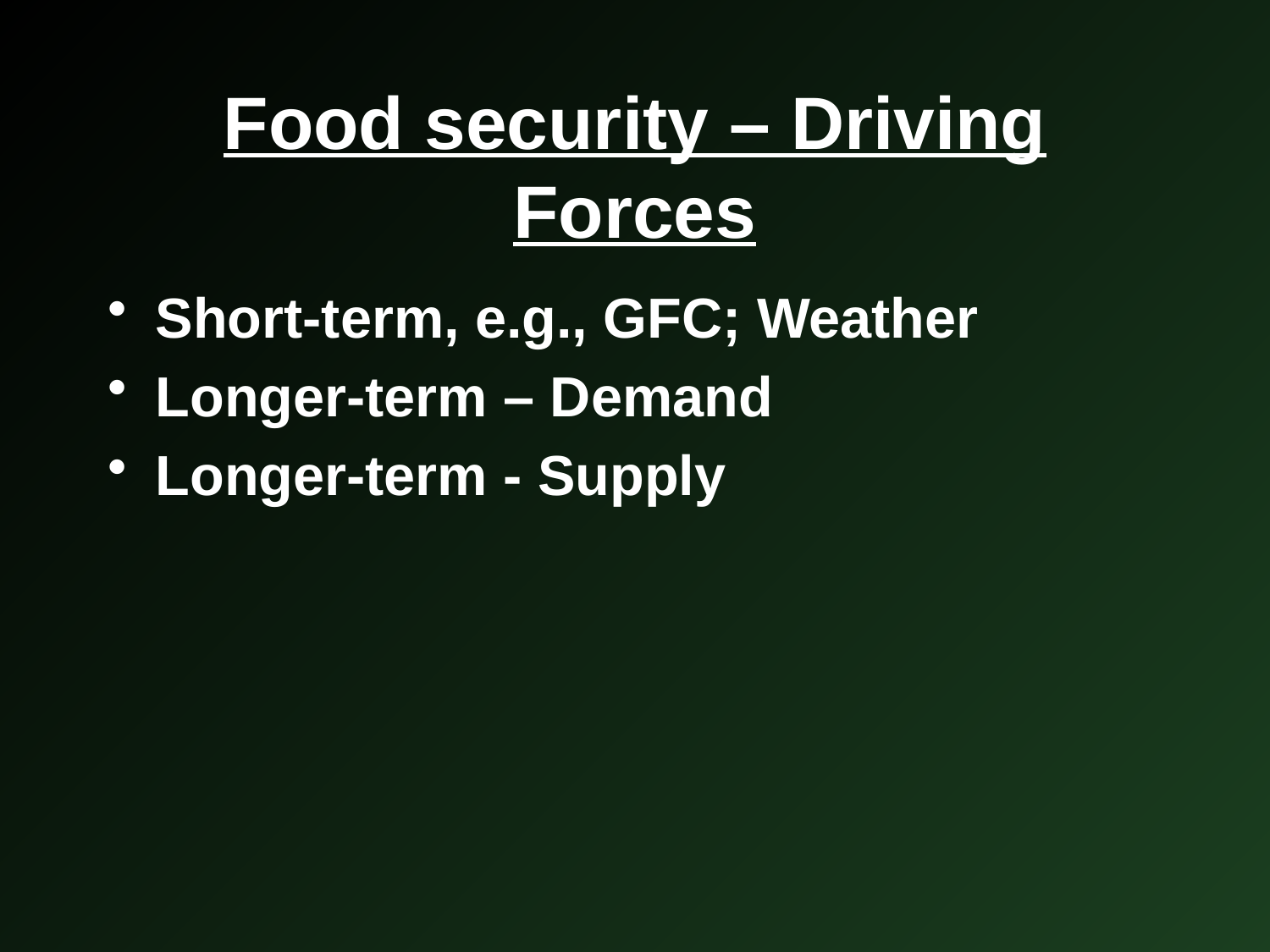

Food security – Driving Forces
Short-term, e.g., GFC; Weather
Longer-term – Demand
Longer-term - Supply